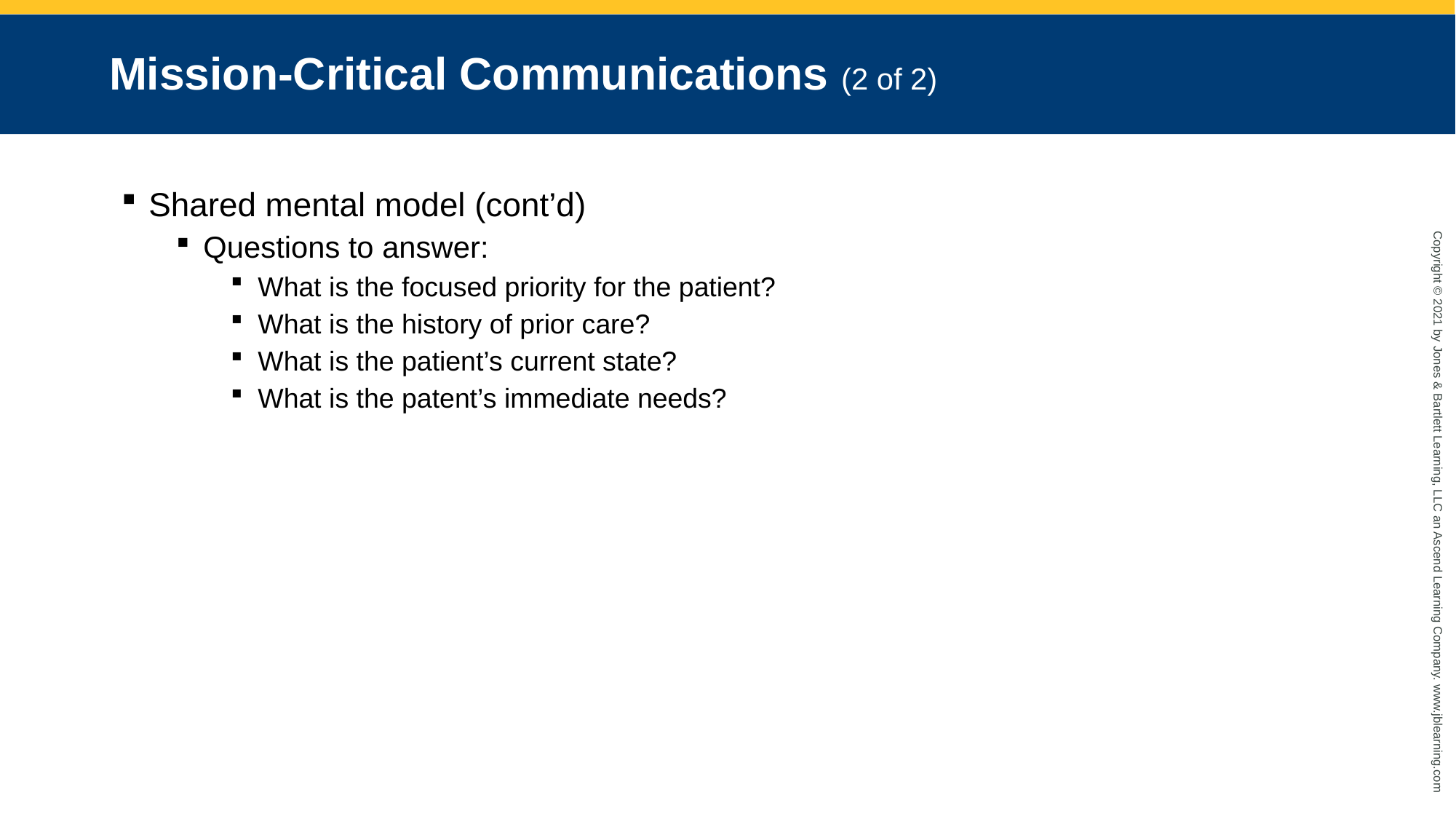

# Mission-Critical Communications (2 of 2)
Shared mental model (cont’d)
Questions to answer:
What is the focused priority for the patient?
What is the history of prior care?
What is the patient’s current state?
What is the patent’s immediate needs?